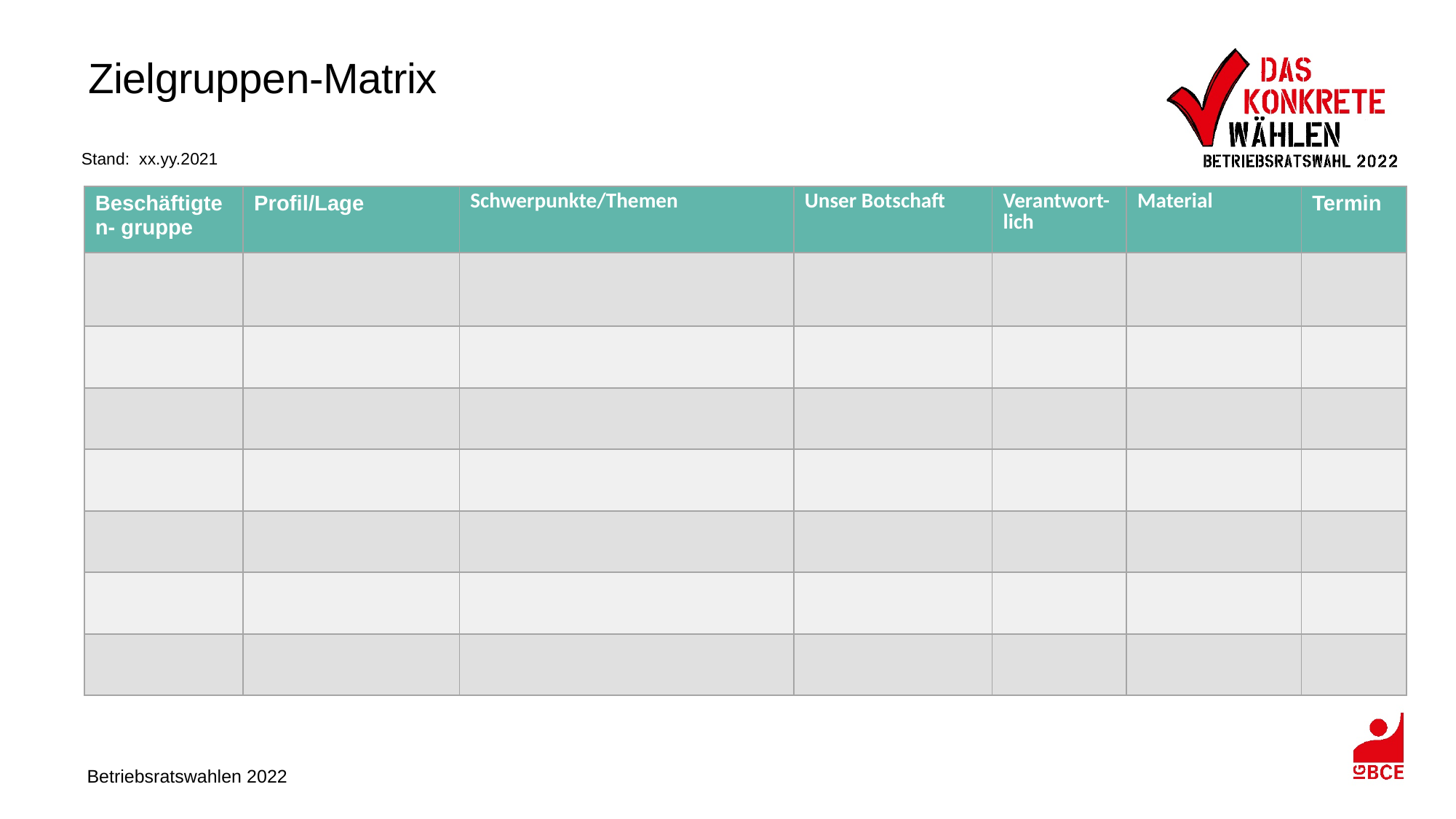

Zielgruppen-Matrix
Stand:  xx.yy.2021
| Beschäftigten- gruppe | Profil/Lage | Schwerpunkte/Themen | Unser Botschaft | Verantwort- lich | Material | Termin |
| --- | --- | --- | --- | --- | --- | --- |
|  |  |  |  |  |  |  |
|  |  |  |  |  |  |  |
|  |  |  |  |  |  |  |
|  |  |  |  |  |  |  |
|  |  |  |  |  |  |  |
|  |  |  |  |  |  |  |
|  |  |  |  |  |  |  |